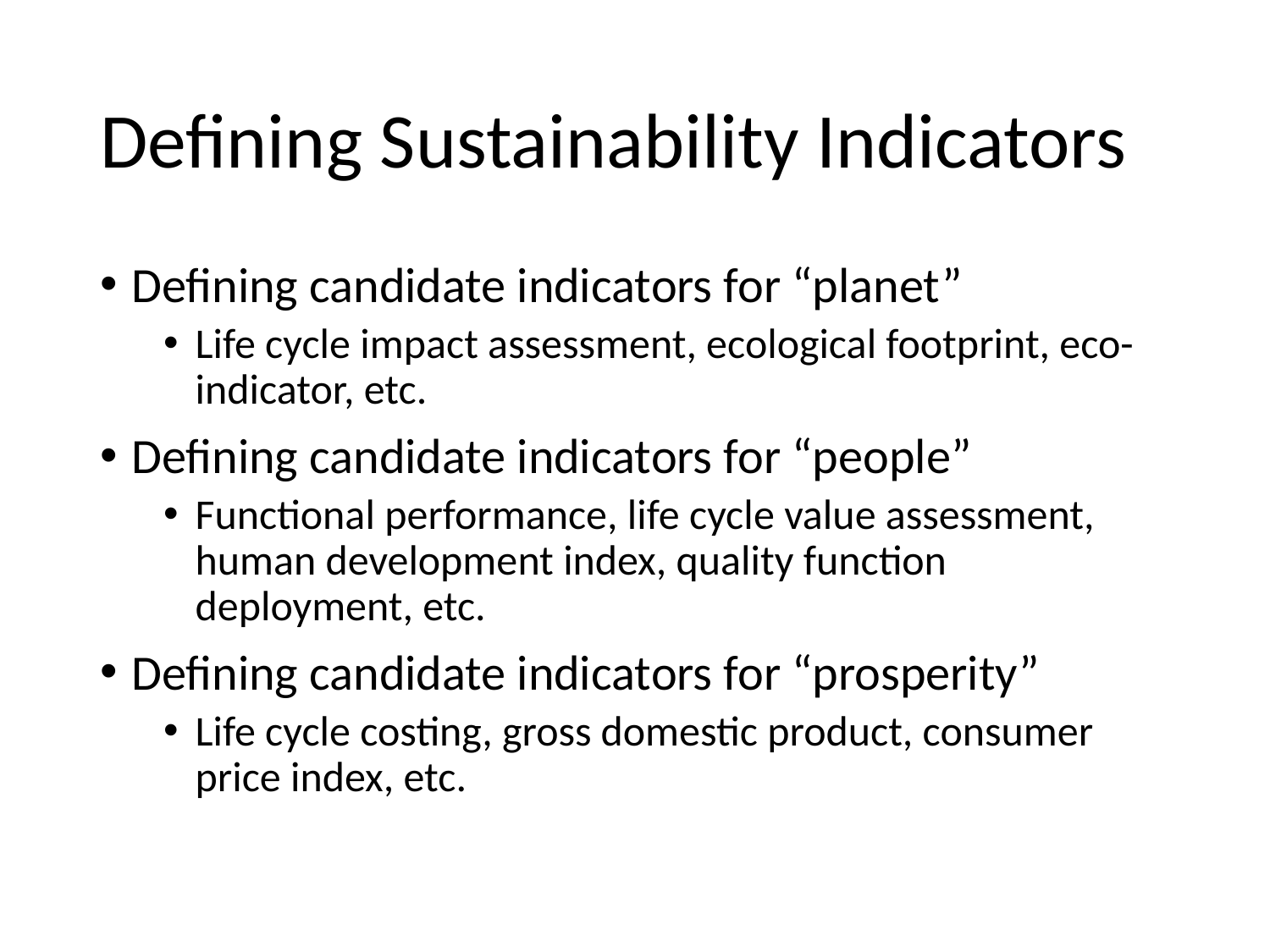

# Defining Sustainability Indicators
Defining candidate indicators for “planet”
Life cycle impact assessment, ecological footprint, eco-indicator, etc.
Defining candidate indicators for “people”
Functional performance, life cycle value assessment, human development index, quality function deployment, etc.
Defining candidate indicators for “prosperity”
Life cycle costing, gross domestic product, consumer price index, etc.